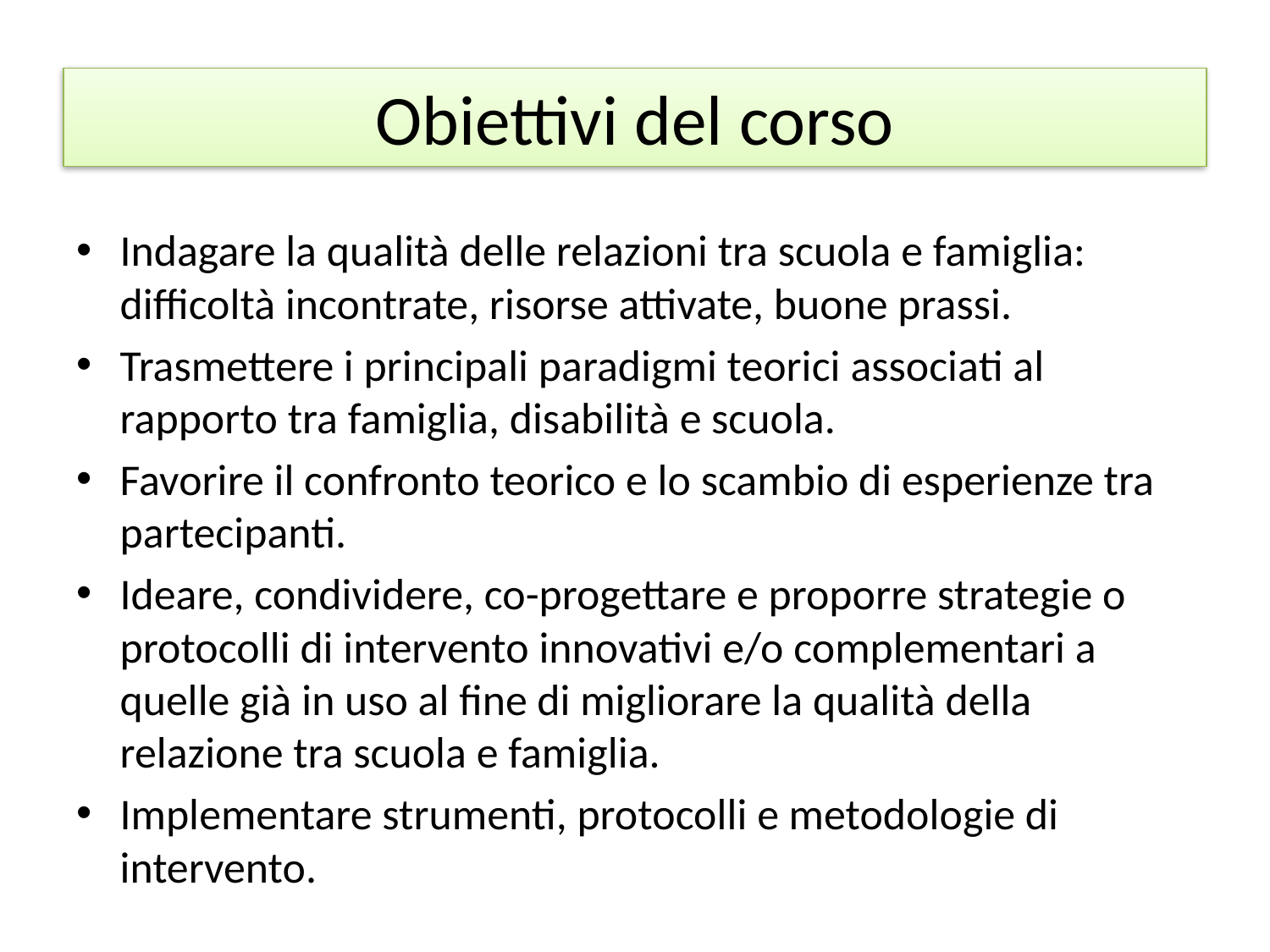

# Obiettivi del corso
Indagare la qualità delle relazioni tra scuola e famiglia: difficoltà incontrate, risorse attivate, buone prassi.
Trasmettere i principali paradigmi teorici associati al rapporto tra famiglia, disabilità e scuola.
Favorire il confronto teorico e lo scambio di esperienze tra partecipanti.
Ideare, condividere, co-progettare e proporre strategie o protocolli di intervento innovativi e/o complementari a quelle già in uso al fine di migliorare la qualità della relazione tra scuola e famiglia.
Implementare strumenti, protocolli e metodologie di intervento.